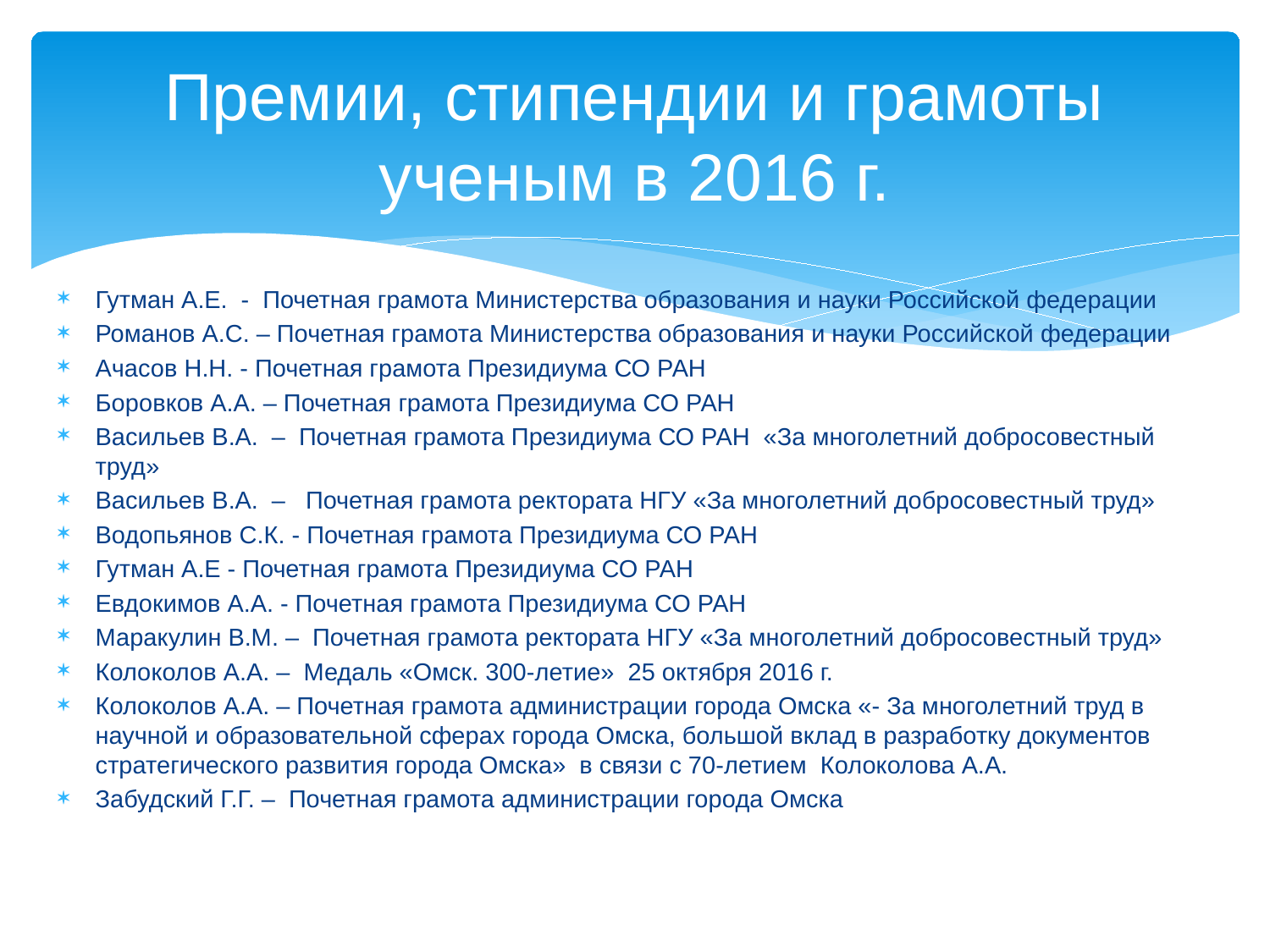

# Премии, стипендии и грамоты ученым в 2016 г.

Гутман А.Е.  -  Почетная грамота Министерства образования и науки Российской федерации
Романов А.С. – Почетная грамота Министерства образования и науки Российской федерации
Ачасов Н.Н. - Почетная грамота Президиума СО РАН
Боровков А.А. – Почетная грамота Президиума СО РАН
Васильев В.А.  –  Почетная грамота Президиума СО РАН  «За многолетний добросовестный труд»
Васильев В.А.  –   Почетная грамота ректората НГУ «За многолетний добросовестный труд»
Водопьянов С.К. - Почетная грамота Президиума СО РАН
Гутман А.Е - Почетная грамота Президиума СО РАН
Евдокимов А.А. - Почетная грамота Президиума СО РАН
Маракулин В.М. –  Почетная грамота ректората НГУ «За многолетний добросовестный труд»
Колоколов А.А. –  Медаль «Омск. 300-летие»  25 октября 2016 г.
Колоколов А.А. – Почетная грамота администрации города Омска «- За многолетний труд в научной и образовательной сферах города Омска, большой вклад в разработку документов стратегического развития города Омска»  в связи с 70-летием  Колоколова А.А.
Забудский Г.Г. –  Почетная грамота администрации города Омска